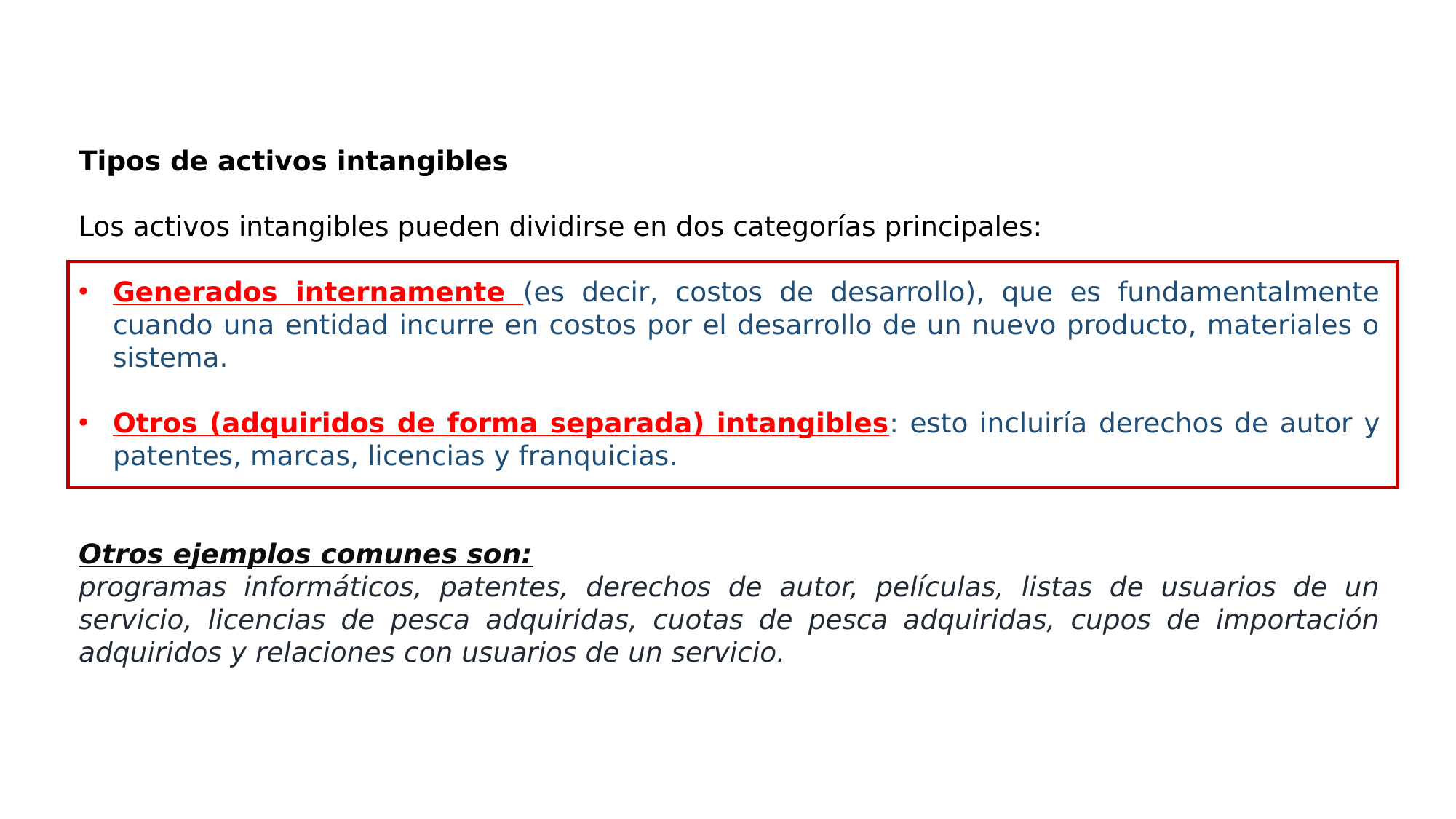

Tipos de activos intangibles

Los activos intangibles pueden dividirse en dos categorías principales:

Generados internamente (es decir, costos de desarrollo), que es fundamentalmente cuando una entidad incurre en costos por el desarrollo de un nuevo producto, materiales o sistema.

Otros (adquiridos de forma separada) intangibles: esto incluiría derechos de autor y patentes, marcas, licencias y franquicias.

Otros ejemplos comunes son:
programas informáticos, patentes, derechos de autor, películas, listas de usuarios de un servicio, licencias de pesca adquiridas, cuotas de pesca adquiridas, cupos de importación adquiridos y relaciones con usuarios de un servicio.